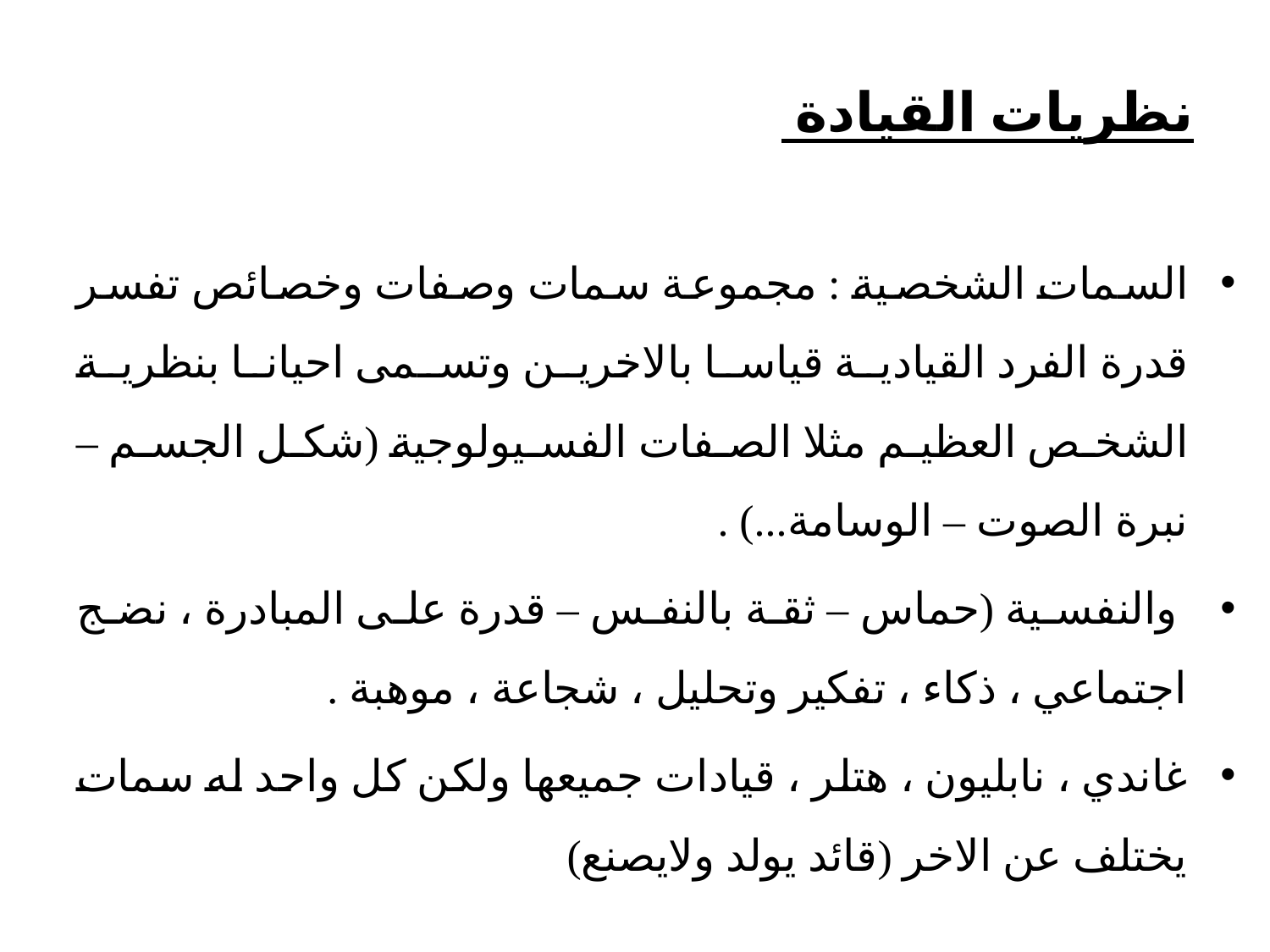

# نظريات القيادة
السمات الشخصية : مجموعة سمات وصفات وخصائص تفسر قدرة الفرد القيادية قياسا بالاخرين وتسمى احيانا بنظرية الشخص العظيم مثلا الصفات الفسيولوجية (شكل الجسم – نبرة الصوت – الوسامة...) .
 والنفسية (حماس – ثقة بالنفس – قدرة على المبادرة ، نضج اجتماعي ، ذكاء ، تفكير وتحليل ، شجاعة ، موهبة .
غاندي ، نابليون ، هتلر ، قيادات جميعها ولكن كل واحد له سمات يختلف عن الاخر (قائد يولد ولايصنع)